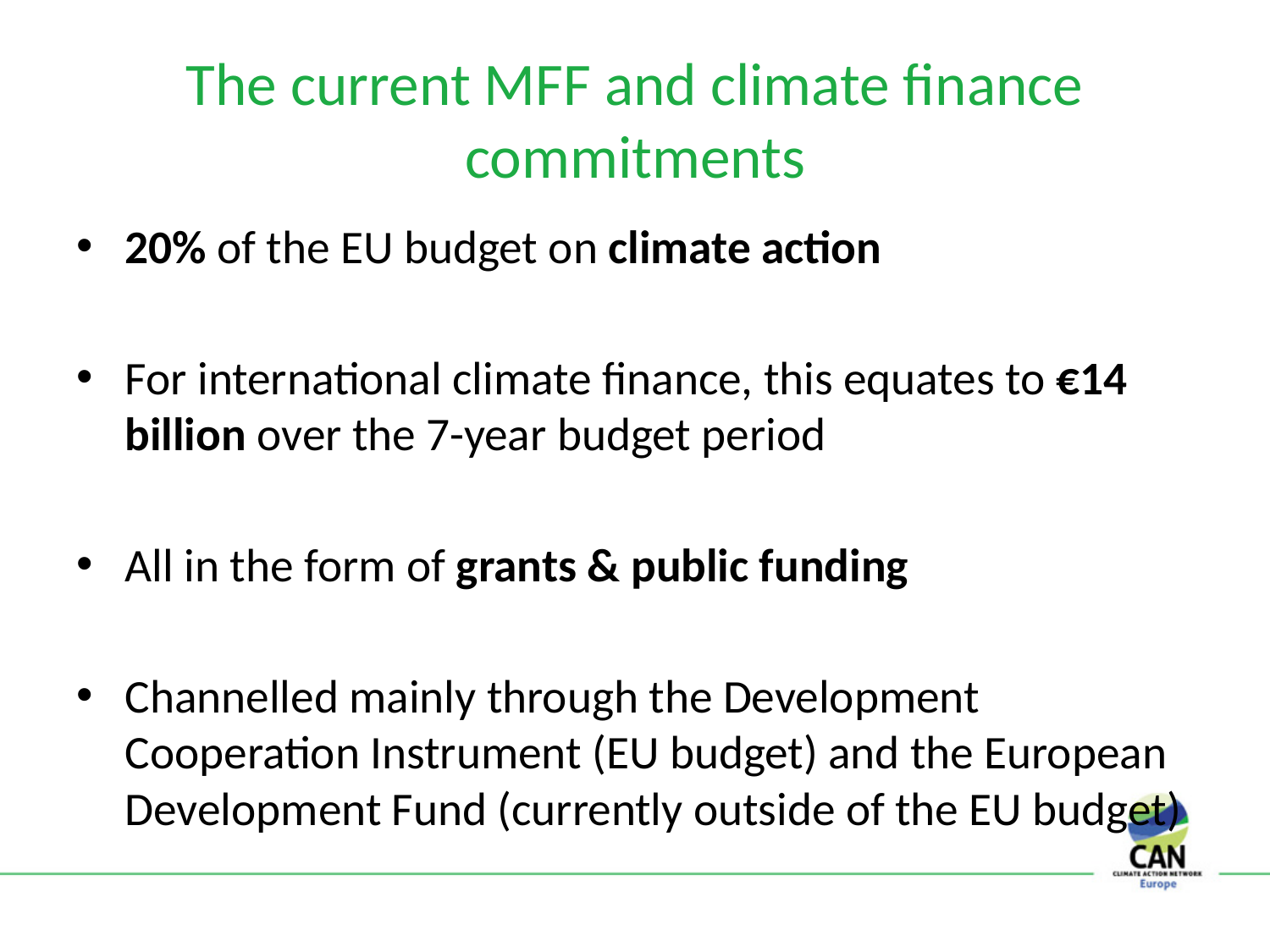

# The current MFF and climate finance commitments
20% of the EU budget on climate action

For international climate finance, this equates to €14 billion over the 7-year budget period

All in the form of grants & public funding

Channelled mainly through the Development Cooperation Instrument (EU budget) and the European Development Fund (currently outside of the EU budget)